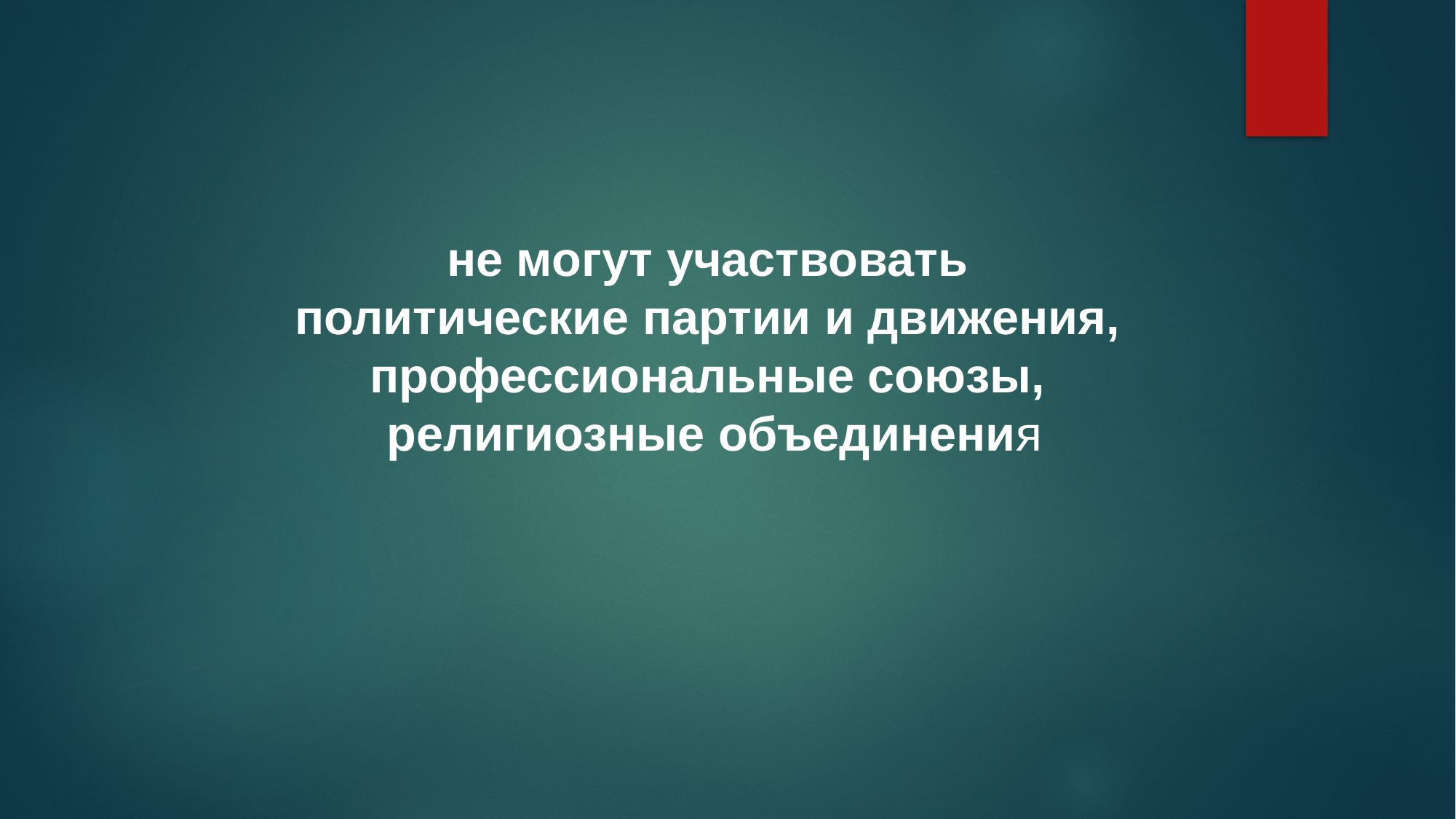

не могут участвовать
политические партии и движения,
профессиональные союзы,
религиозные объединения